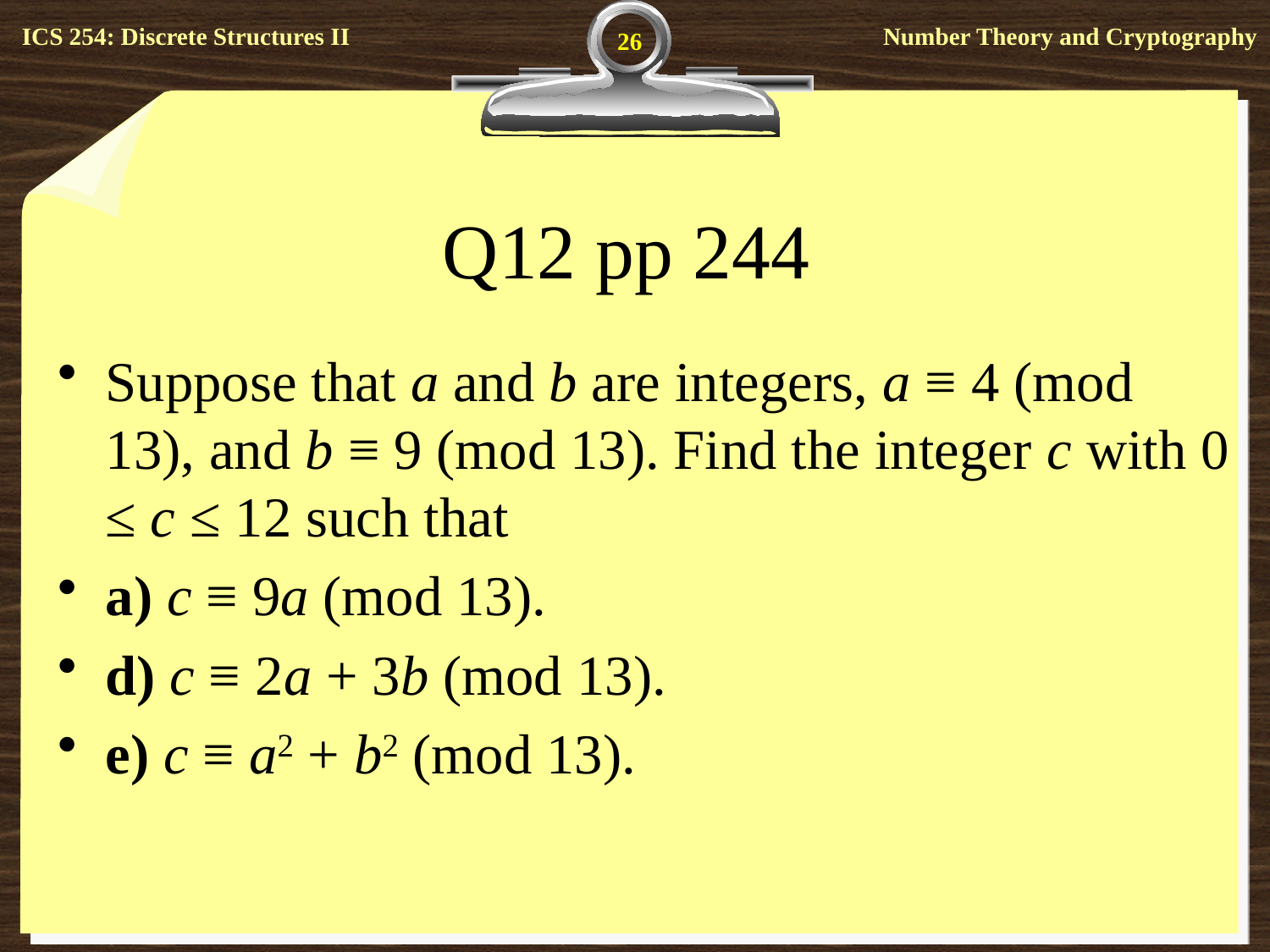

26
# Q12 pp 244
Suppose that a and b are integers, a ≡ 4 (mod 13), and b ≡ 9 (mod 13). Find the integer c with 0 ≤ c ≤ 12 such that
a) c ≡ 9a (mod 13).
d) c ≡ 2a + 3b (mod 13).
e) c ≡ a2 + b2 (mod 13).